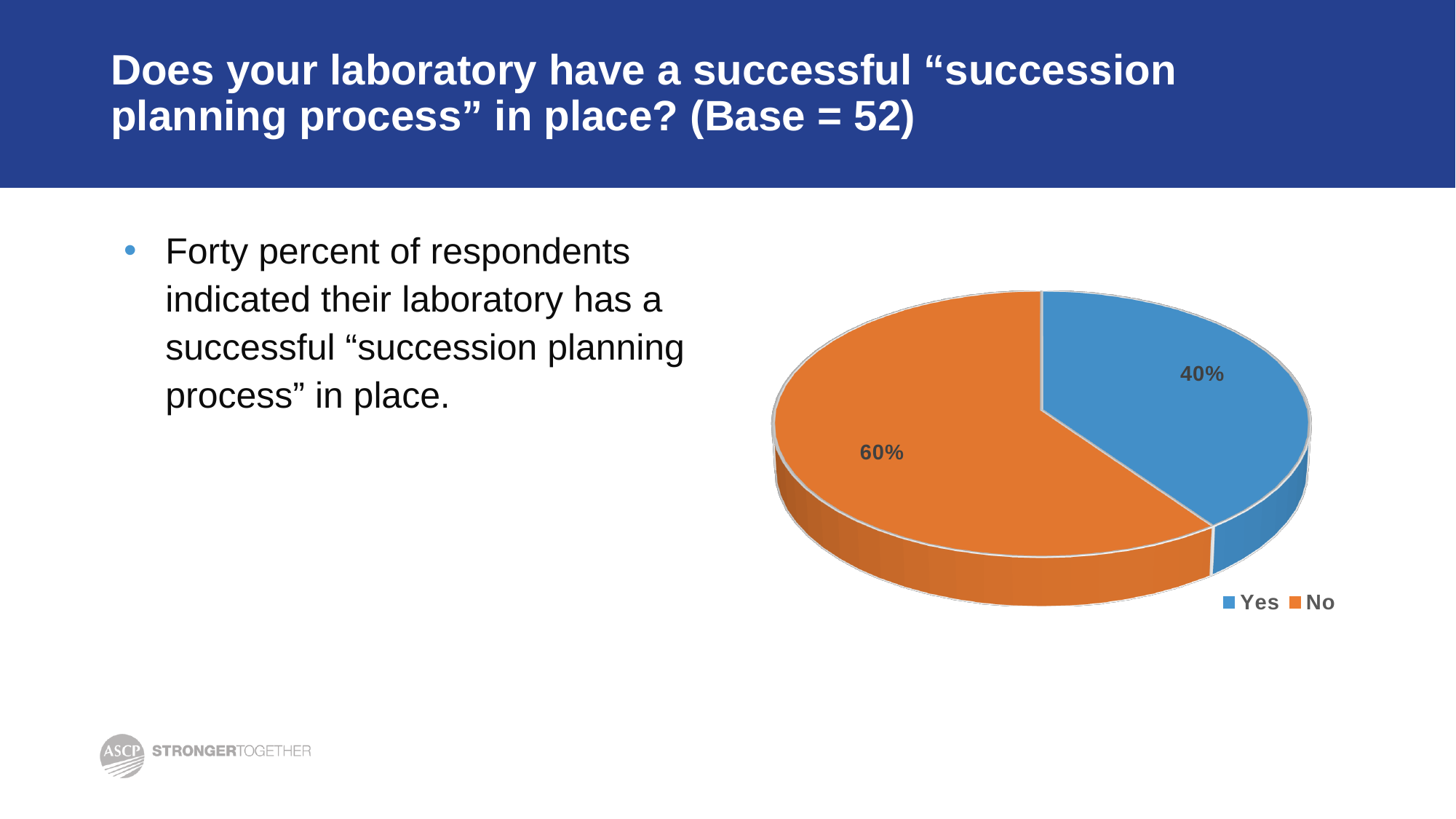

# Does your laboratory have a successful “succession planning process” in place? (Base = 52)
Forty percent of respondents indicated their laboratory has a successful “succession planning process” in place.

[unsupported chart]